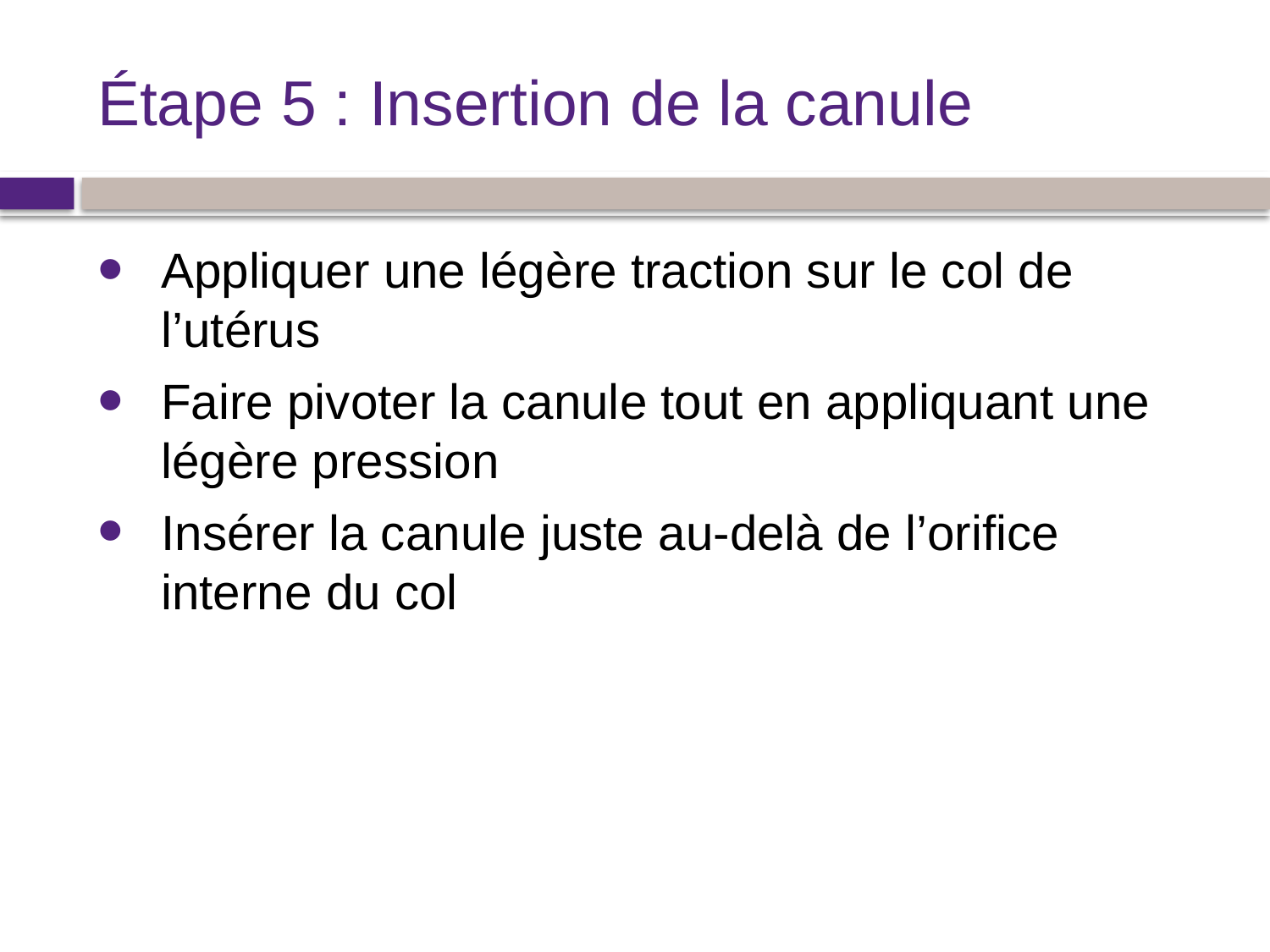

# Étape 5 : Insertion de la canule
Appliquer une légère traction sur le col de l’utérus
Faire pivoter la canule tout en appliquant une légère pression
Insérer la canule juste au-delà de l’orifice interne du col